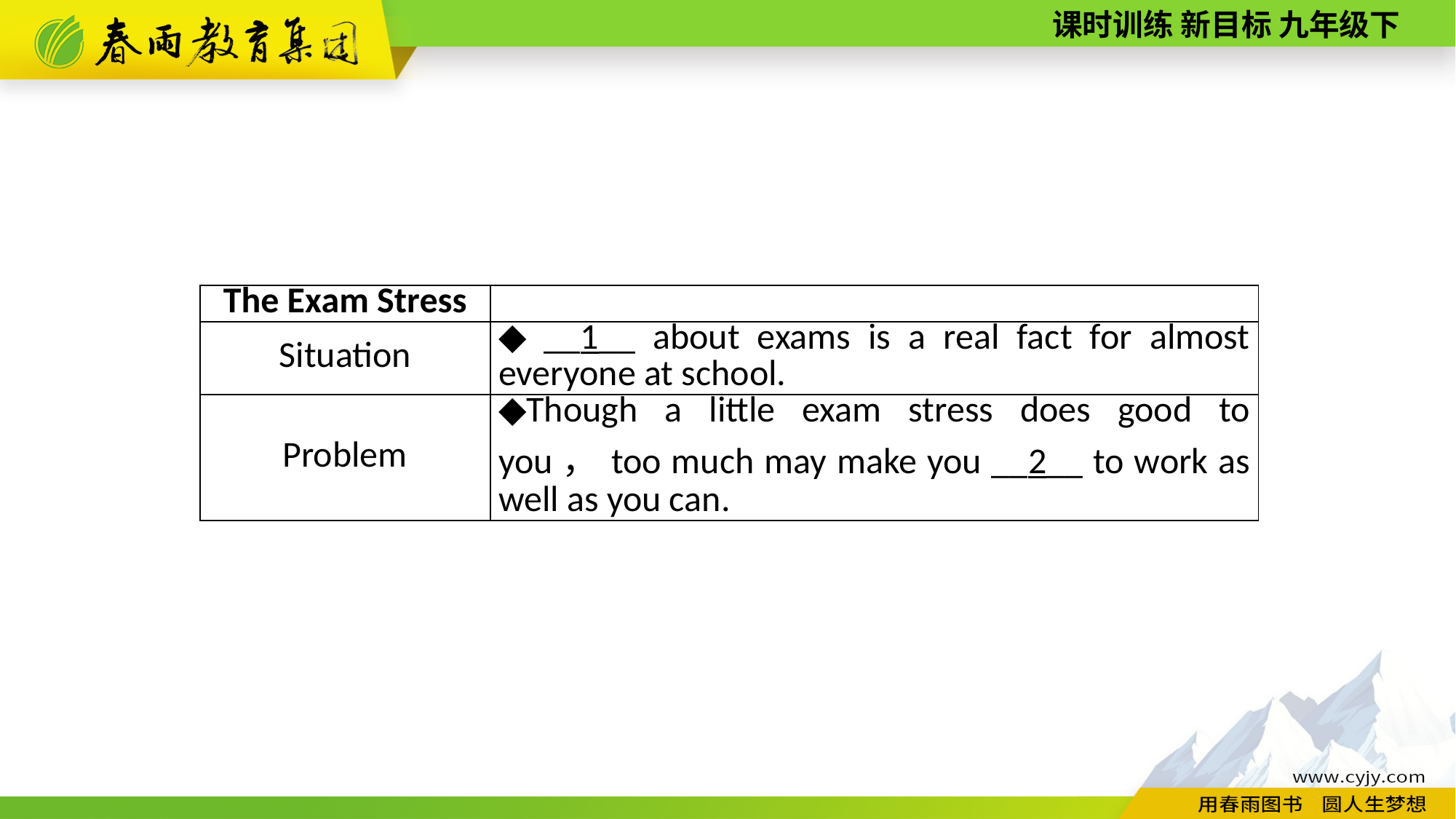

| The Exam Stress |  |
| --- | --- |
| Situation | ◆ \_\_1\_\_ about exams is a real fact for almost everyone at school. |
| Problem | ◆Though a little exam stress does good to you，too much may make you \_\_2\_\_ to work as well as you can. |